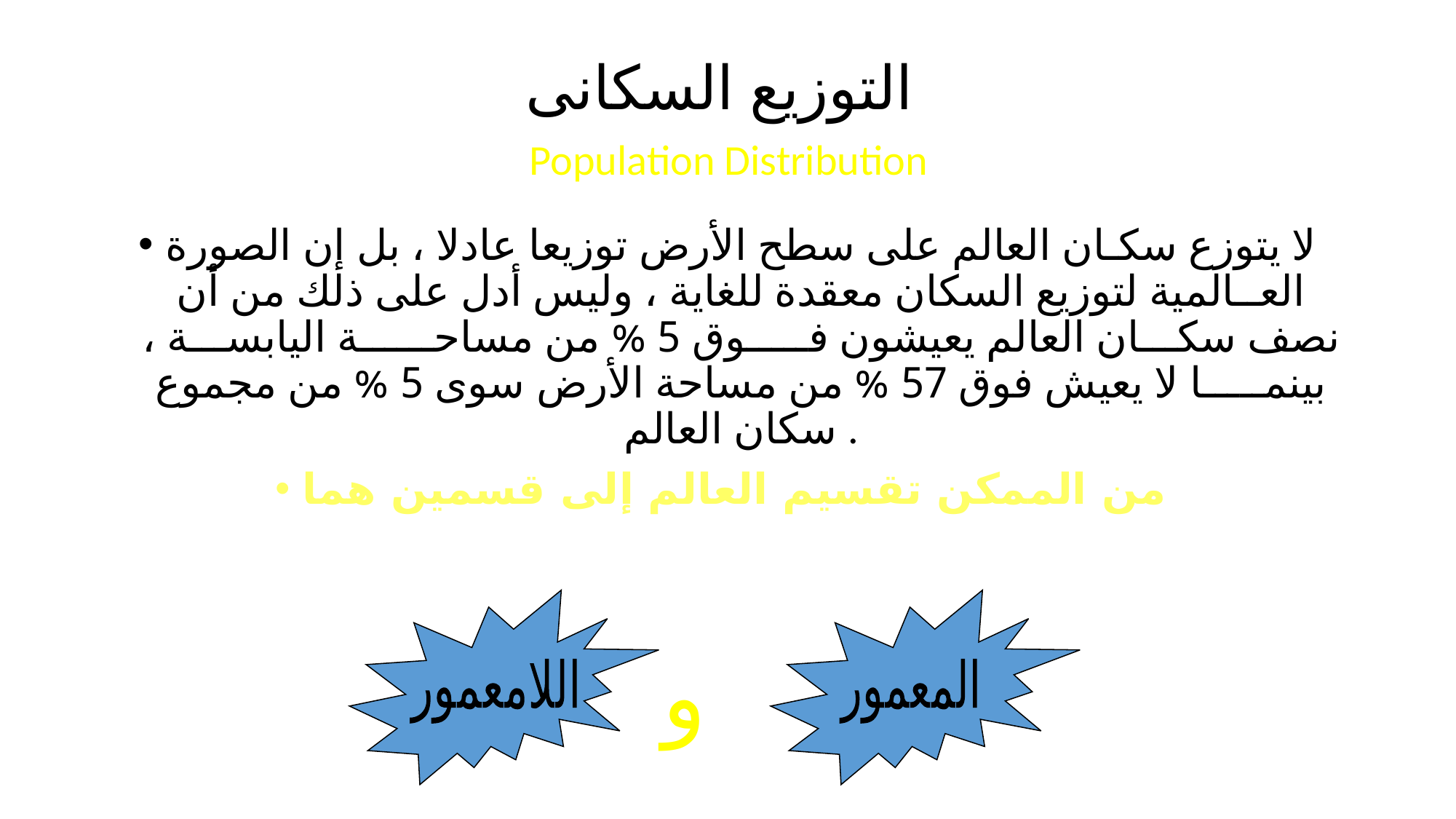

# التوزيع السكانى Population Distribution
لا يتوزع سكـان العالم على سطح الأرض توزيعا عادلا ، بل إن الصورة العــالمية لتوزيع السكان معقدة للغاية ، وليس أدل على ذلك من أن نصف سكـــان العالم يعيشون فـــــوق 5 % من مساحــــــة اليابســـة ، بينمـــــا لا يعيش فوق 57 % من مساحة الأرض سوى 5 % من مجموع سكان العالم .
من الممكن تقسيم العالم إلى قسمين هما

و
اللامعمور
المعمور